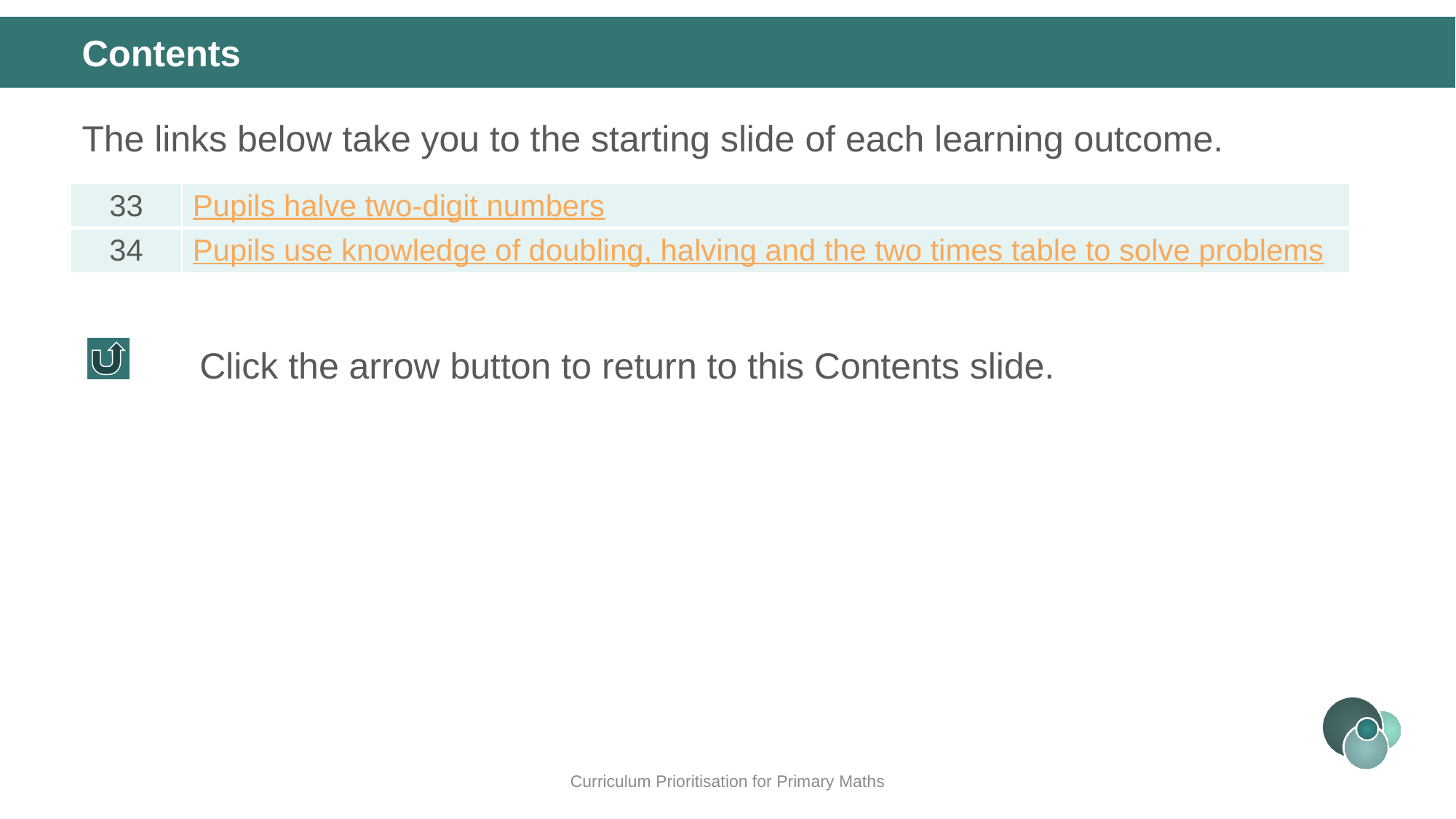

Contents
The links below take you to the starting slide of each learning outcome.
| 33 | Pupils halve two-digit numbers |
| --- | --- |
| 34 | Pupils use knowledge of doubling, halving and the two times table to solve problems |

Click the arrow button to return to this Contents slide.
Curriculum Prioritisation for Primary Maths